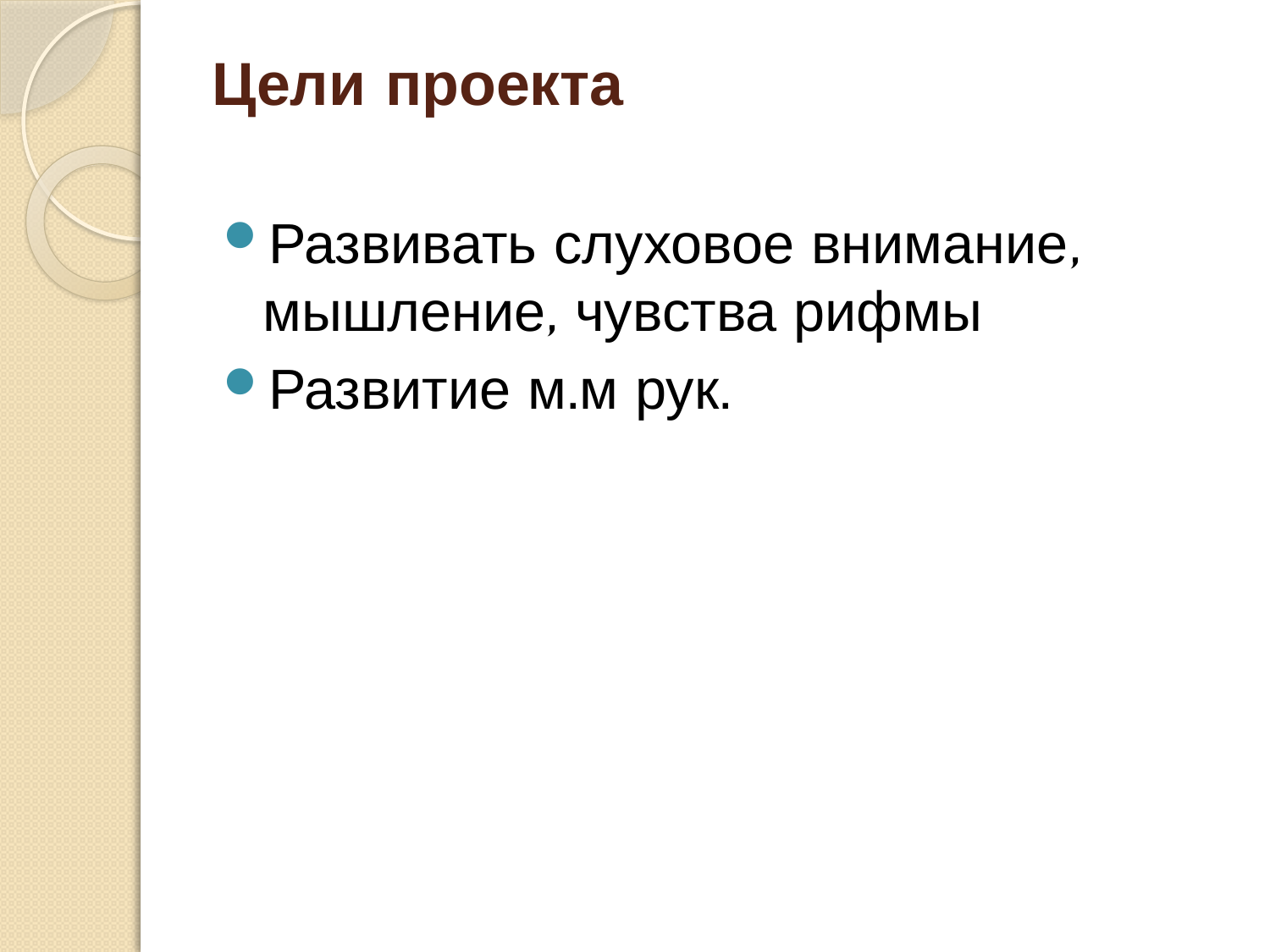

# Цели проекта
Развивать слуховое внимание, мышление, чувства рифмы
Развитие м.м рук.